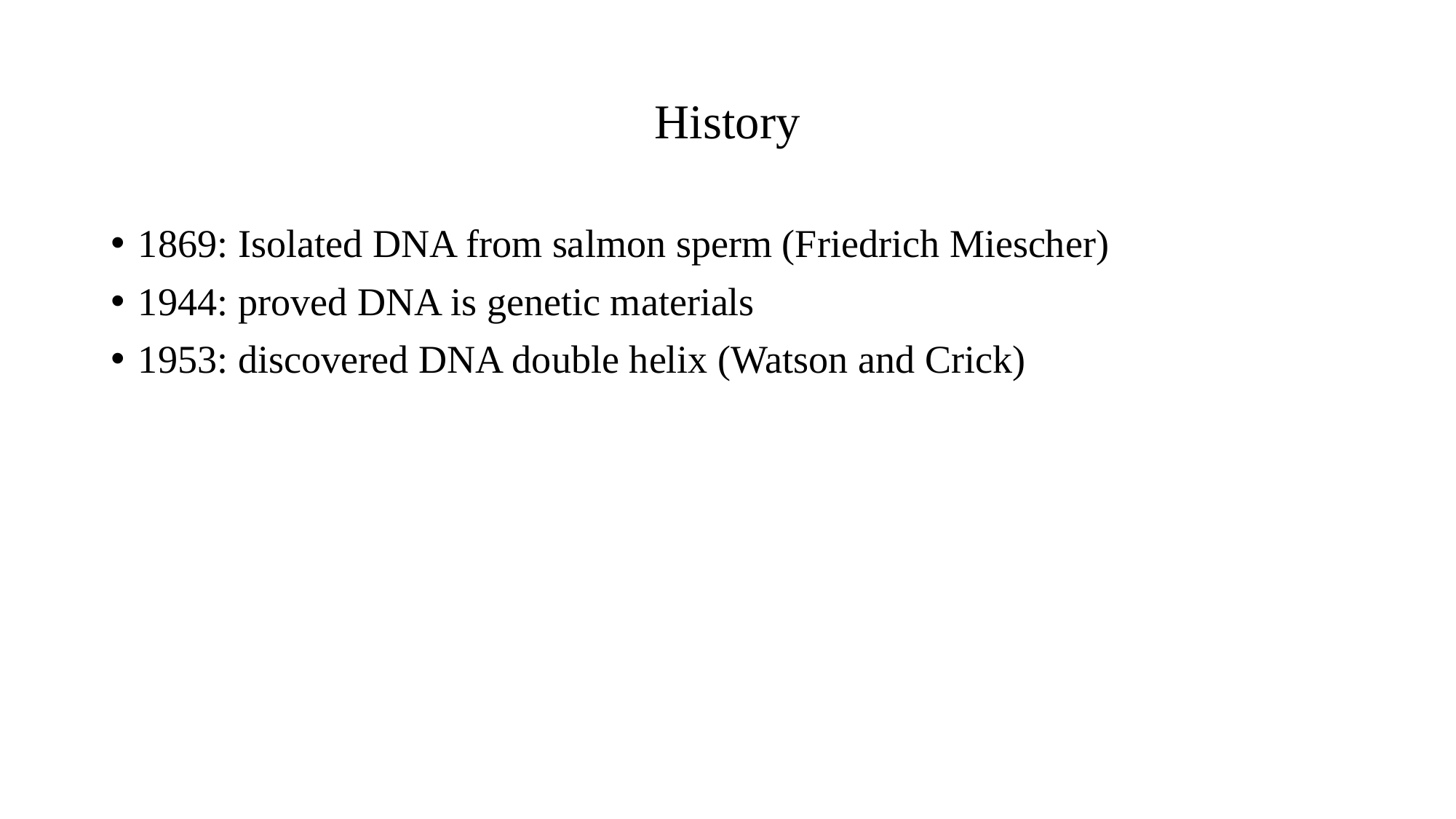

# History
1869: Isolated DNA from salmon sperm (Friedrich Miescher)
1944: proved DNA is genetic materials
1953: discovered DNA double helix (Watson and Crick)